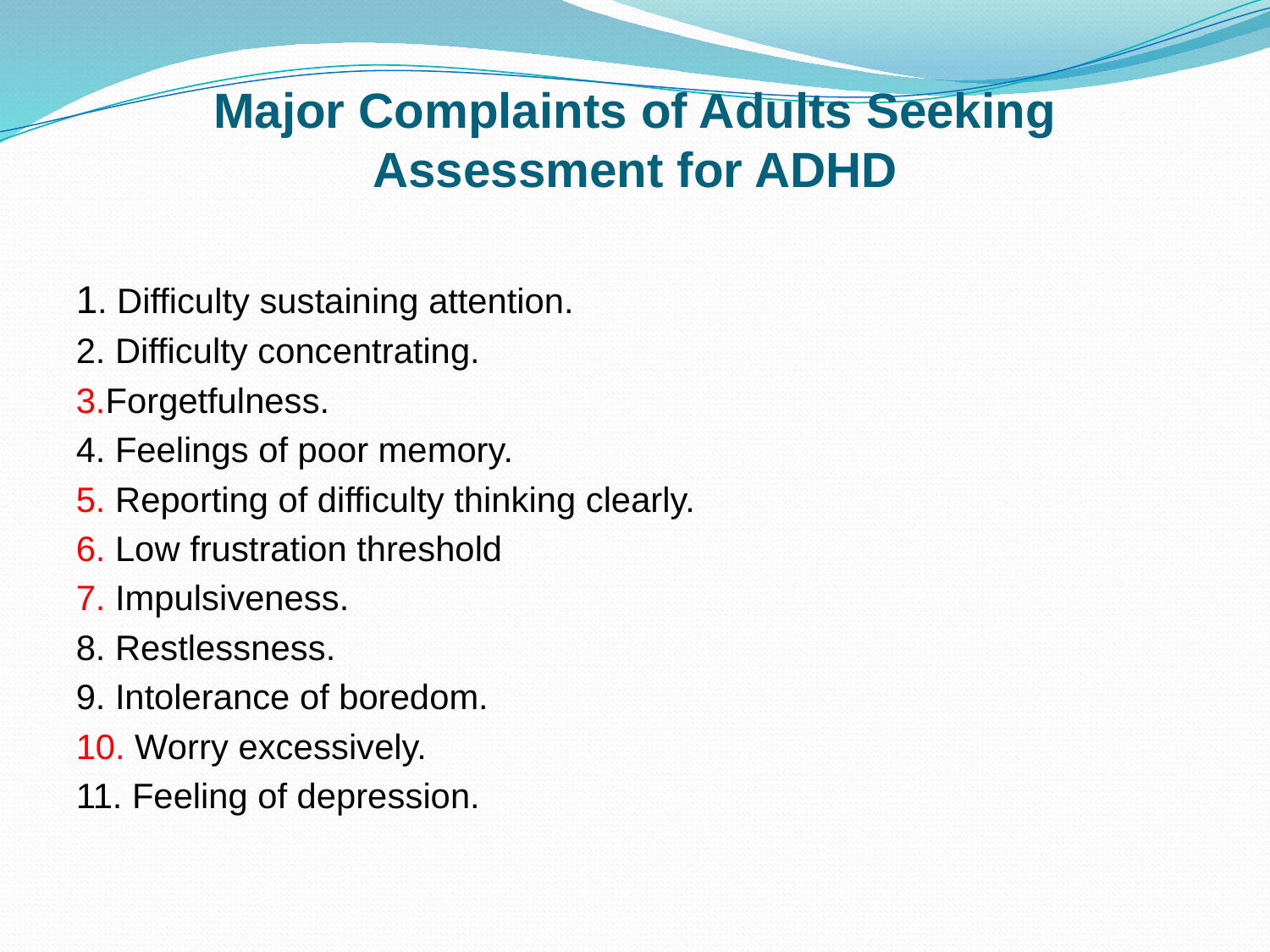

# Major Complaints of Adults Seeking Assessment for ADHD
1. Difficulty sustaining attention.
2. Difficulty concentrating.
3.Forgetfulness.
4. Feelings of poor memory.
5. Reporting of difficulty thinking clearly.
6. Low frustration threshold
7. Impulsiveness.
8. Restlessness.
9. Intolerance of boredom.
10. Worry excessively.
11. Feeling of depression.